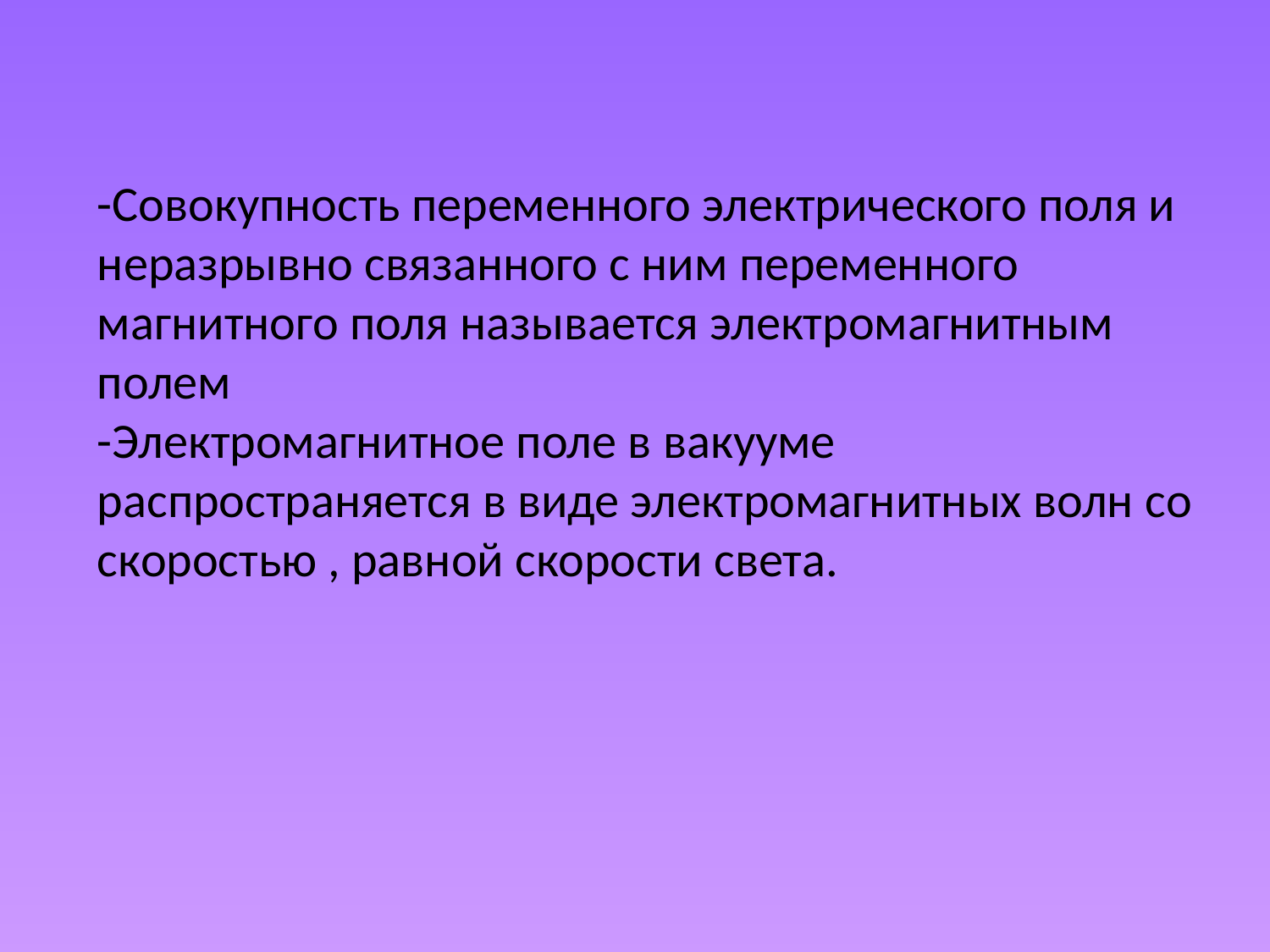

-Совокупность переменного электрического поля и неразрывно связанного с ним переменного магнитного поля называется электромагнитным полем
-Электромагнитное поле в вакууме распространяется в виде электромагнитных волн со скоростью , равной скорости света.